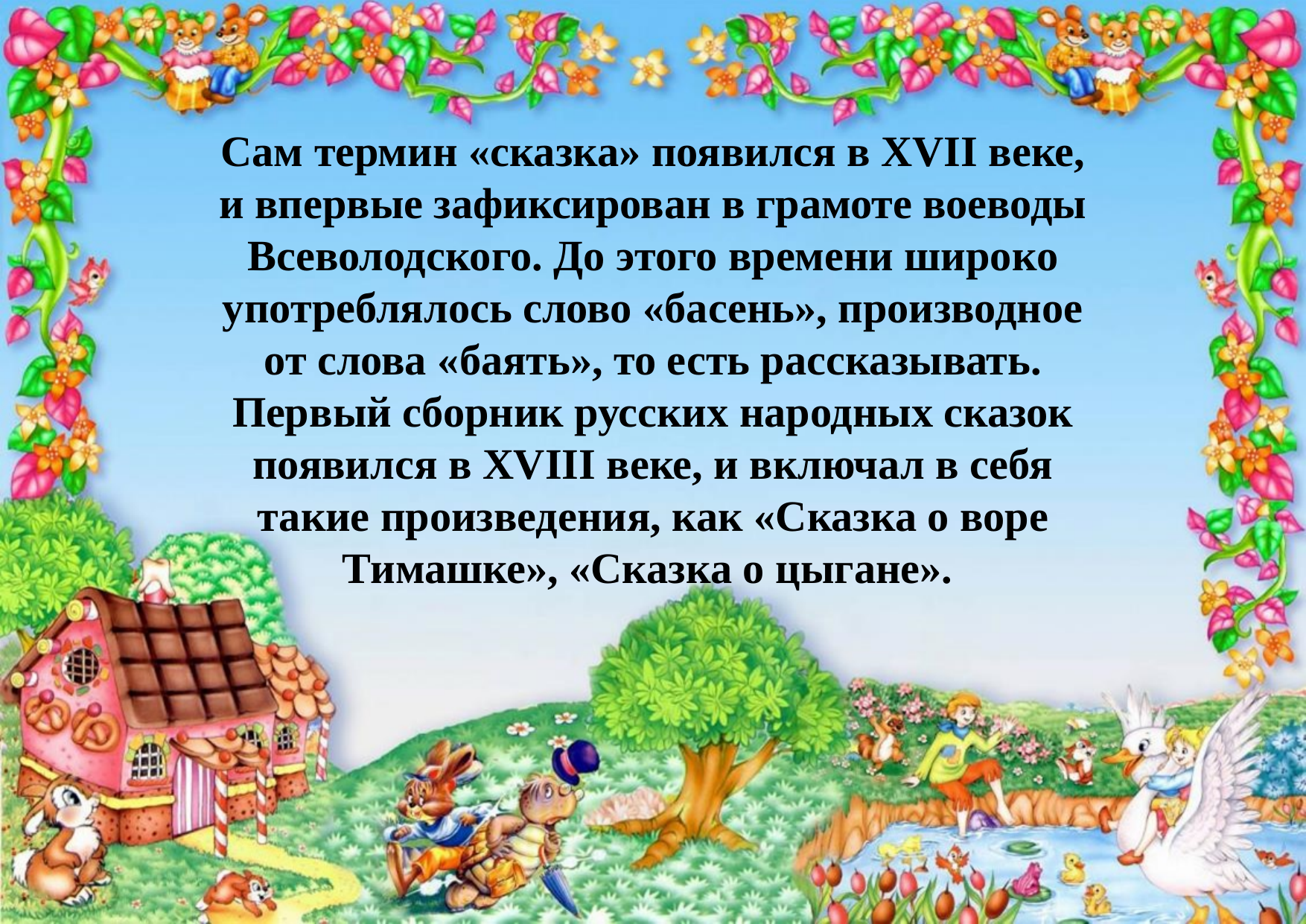

Сам термин «сказка» появился в XVII веке, и впервые зафиксирован в грамоте воеводы Всеволодского. До этого времени широко употреблялось слово «басень», производное от слова «баять», то есть рассказывать. Первый сборник русских народных сказок появился в XVIII веке, и включал в себя такие произведения, как «Сказка о воре Тимашке», «Сказка о цыгане».